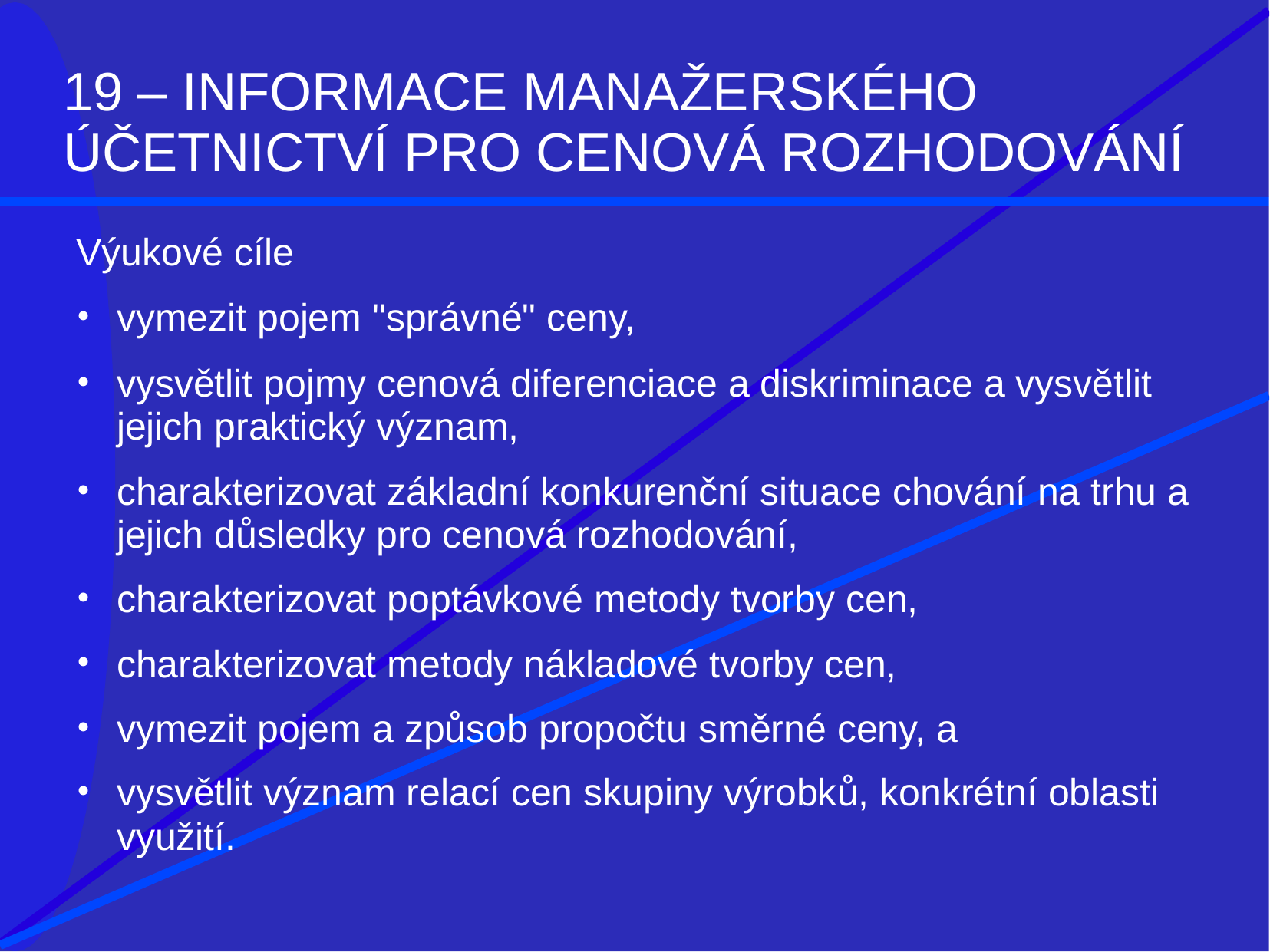

# 19 – INFORMACE MANAŽERSKÉHO ÚČETNICTVÍ PRO CENOVÁ ROZHODOVÁNÍ
Výukové cíle
vymezit pojem "správné" ceny,
vysvětlit pojmy cenová diferenciace a diskriminace a vysvětlit jejich praktický význam,
charakterizovat základní konkurenční situace chování na trhu a jejich důsledky pro cenová rozhodování,
charakterizovat poptávkové metody tvorby cen,
charakterizovat metody nákladové tvorby cen,
vymezit pojem a způsob propočtu směrné ceny, a
vysvětlit význam relací cen skupiny výrobků, konkrétní oblasti
využití.